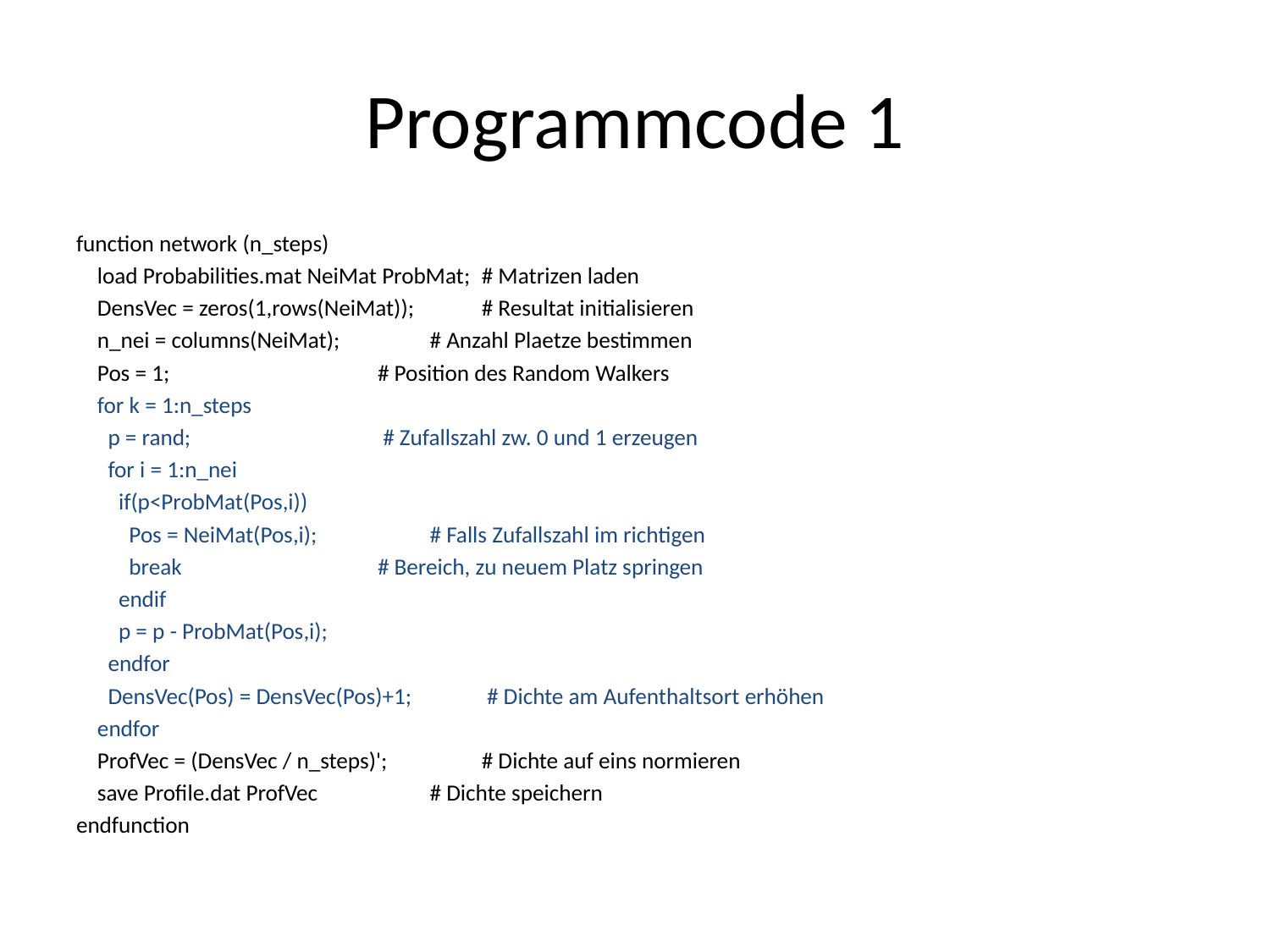

# Programmcode 1
function network (n_steps)
    load Probabilities.mat NeiMat ProbMat; 	# Matrizen laden
    DensVec = zeros(1,rows(NeiMat));       		# Resultat initialisieren
    n_nei = columns(NeiMat);               		# Anzahl Plaetze bestimmen
    Pos = 1;                               				# Position des Random Walkers
    for k = 1:n_steps
      p = rand;                           				 # Zufallszahl zw. 0 und 1 erzeugen
      for i = 1:n_nei
        if(p<ProbMat(Pos,i))
          Pos = NeiMat(Pos,i);             			# Falls Zufallszahl im richtigen
          break                            				# Bereich, zu neuem Platz springen
        endif
        p = p - ProbMat(Pos,i);
      endfor
      DensVec(Pos) = DensVec(Pos)+1;      		 # Dichte am Aufenthaltsort erhöhen
    endfor
    ProfVec = (DensVec / n_steps)';        		# Dichte auf eins normieren
    save Profile.dat ProfVec               			# Dichte speichern
endfunction